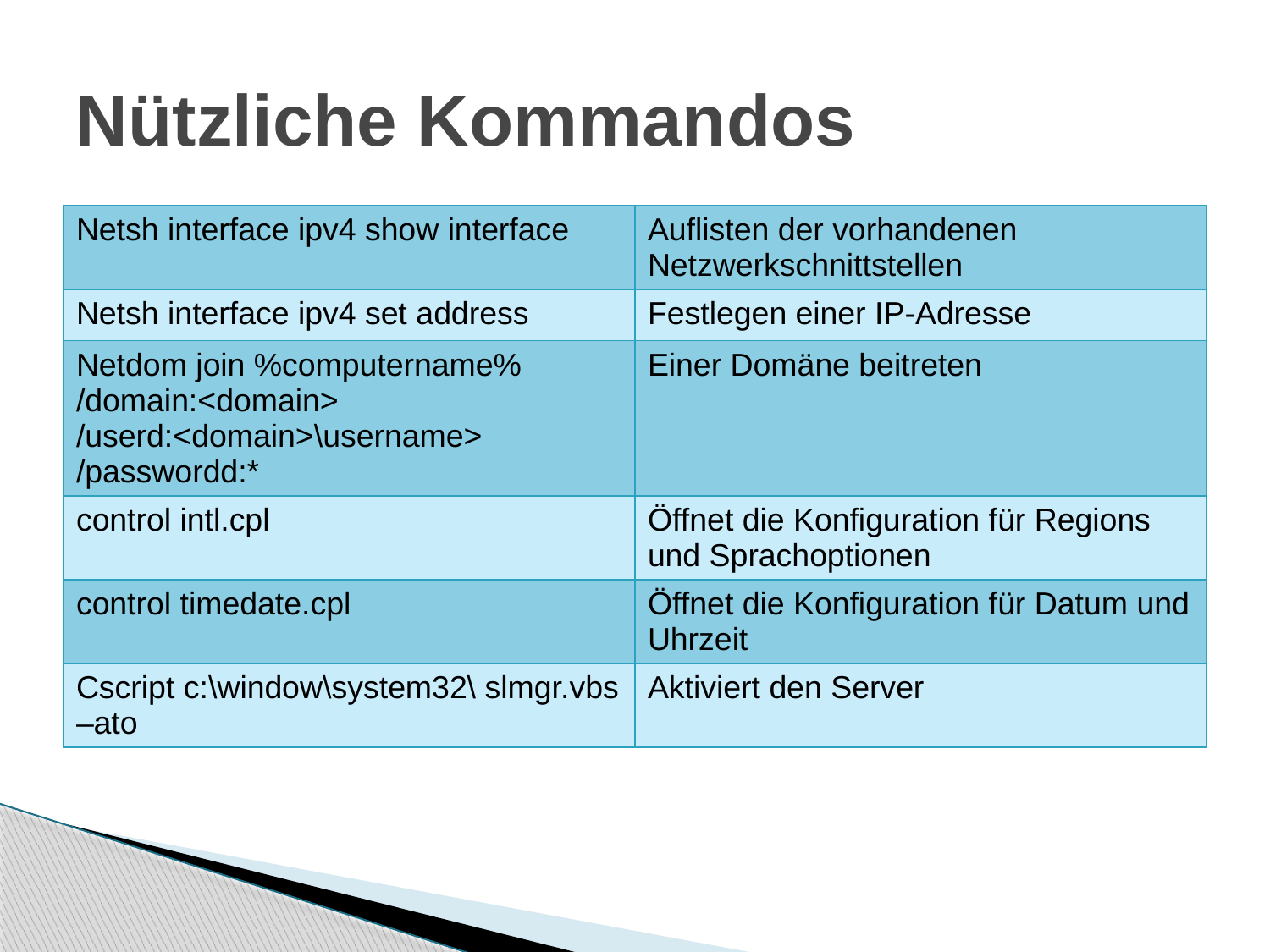

# Nützliche Kommandos
| Netsh interface ipv4 show interface | Auflisten der vorhandenen Netzwerkschnittstellen |
| --- | --- |
| Netsh interface ipv4 set address | Festlegen einer IP-Adresse |
| Netdom join %computername% /domain:<domain> /userd:<domain>\username> /passwordd:\* | Einer Domäne beitreten |
| control intl.cpl | Öffnet die Konfiguration für Regions und Sprachoptionen |
| control timedate.cpl | Öffnet die Konfiguration für Datum und Uhrzeit |
| Cscript c:\window\system32\ slmgr.vbs –ato | Aktiviert den Server |